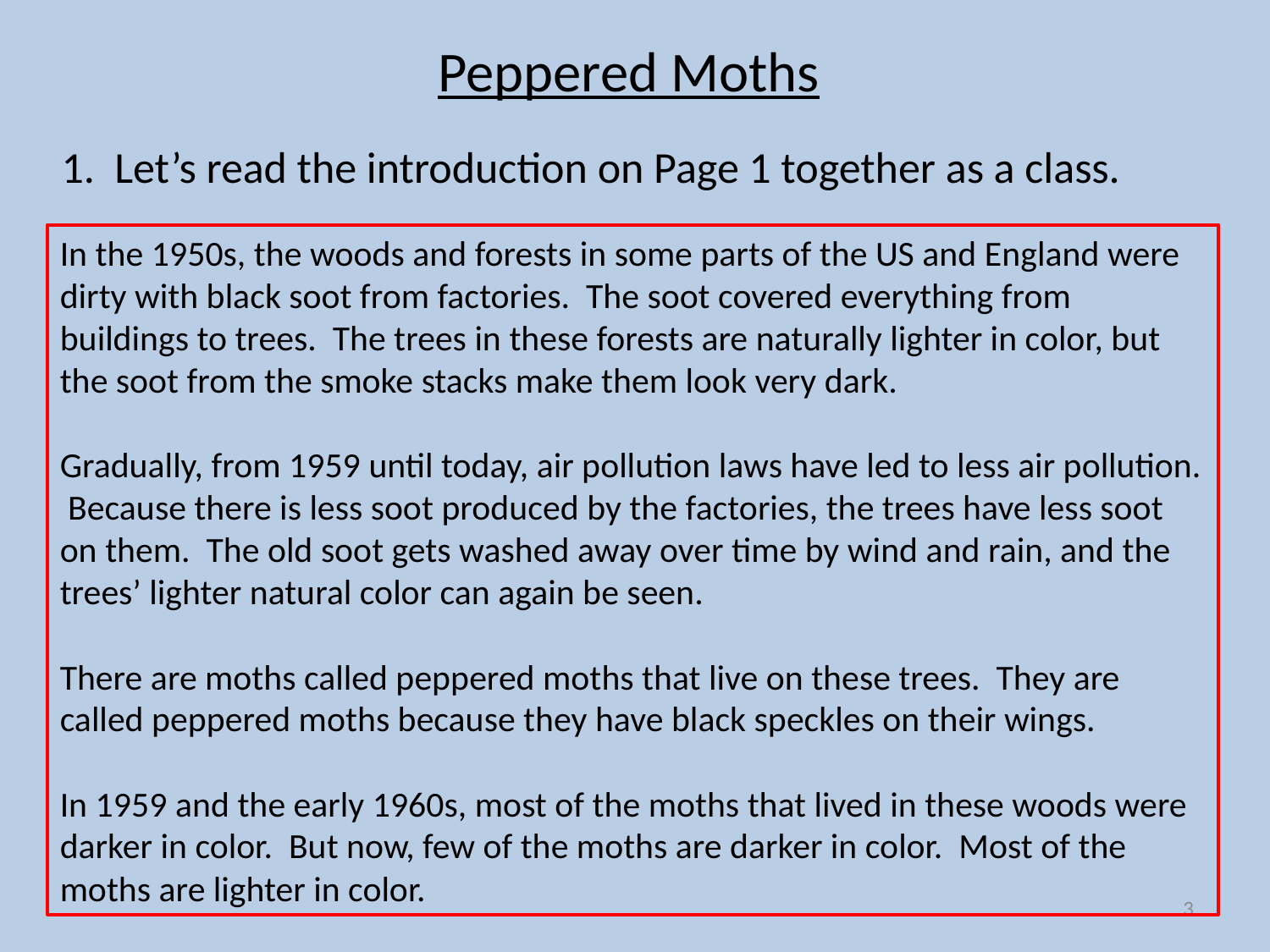

Peppered Moths
1.  Let’s read the introduction on Page 1 together as a class.

In the 1950s, the woods and forests in some parts of the US and England were dirty with black soot from factories.  The soot covered everything from buildings to trees.  The trees in these forests are naturally lighter in color, but the soot from the smoke stacks make them look very dark.

Gradually, from 1959 until today, air pollution laws have led to less air pollution.  Because there is less soot produced by the factories, the trees have less soot on them.  The old soot gets washed away over time by wind and rain, and the trees’ lighter natural color can again be seen.

There are moths called peppered moths that live on these trees.  They are called peppered moths because they have black speckles on their wings.

In 1959 and the early 1960s, most of the moths that lived in these woods were darker in color.  But now, few of the moths are darker in color.  Most of the moths are lighter in color.
3